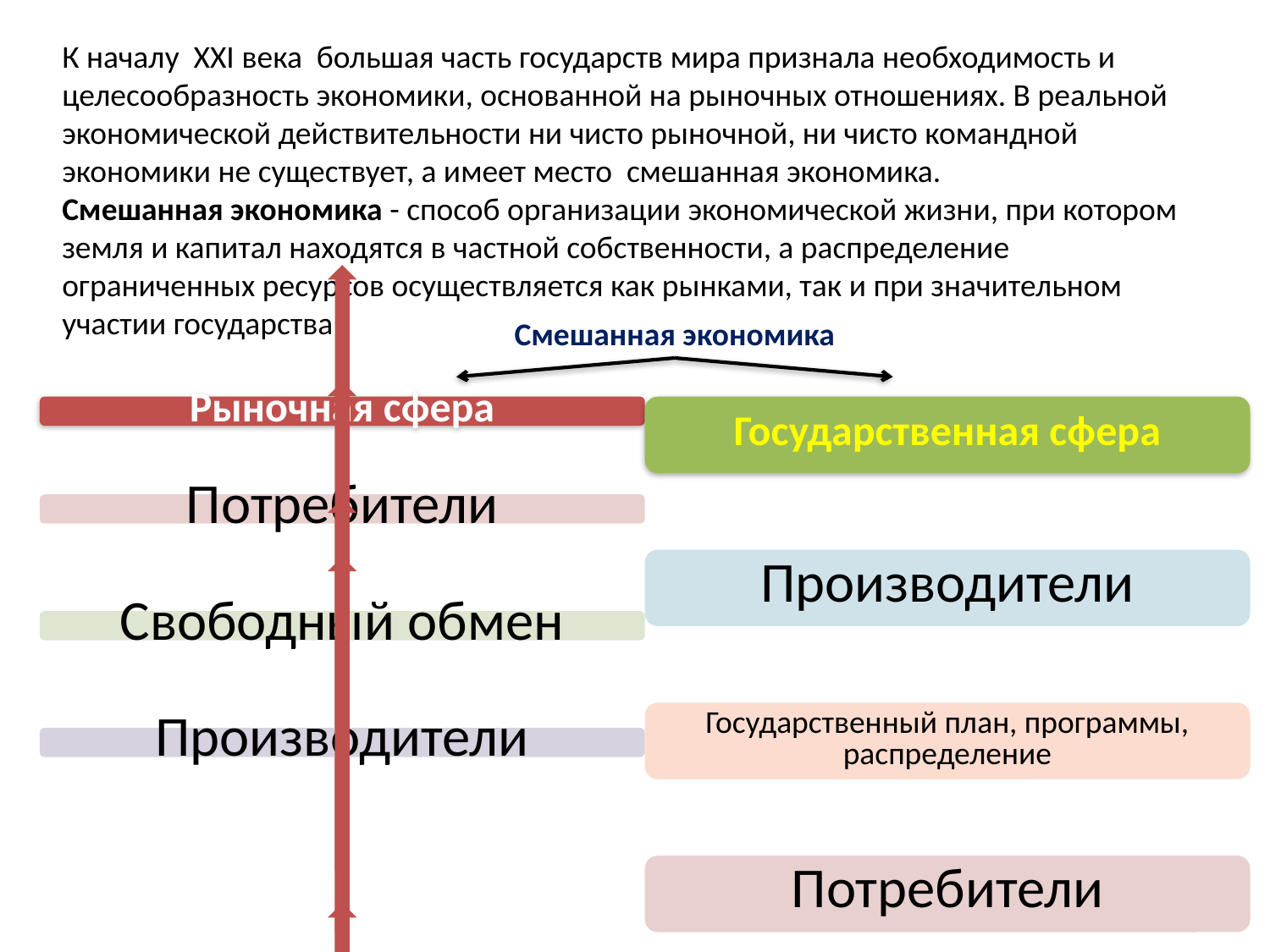

К началу  XXI века  большая часть государств мира признала необходимость и целесообразность экономики, основанной на рыночных отношениях. В реальной экономической действительности ни чисто рыночной, ни чисто командной экономики не существует, а имеет место  смешанная экономика.
Смешанная экономика - способ организации экономической жизни, при котором земля и капитал находятся в частной собственности, а распределение ограниченных ресурсов осуществляется как рынками, так и при значительном участии государства
Смешанная экономика
Рыночная сфера
Потребители
Свободный обмен
Государственная сфера
Производители
Государственный план, программы, распределение
Производители
Потребители